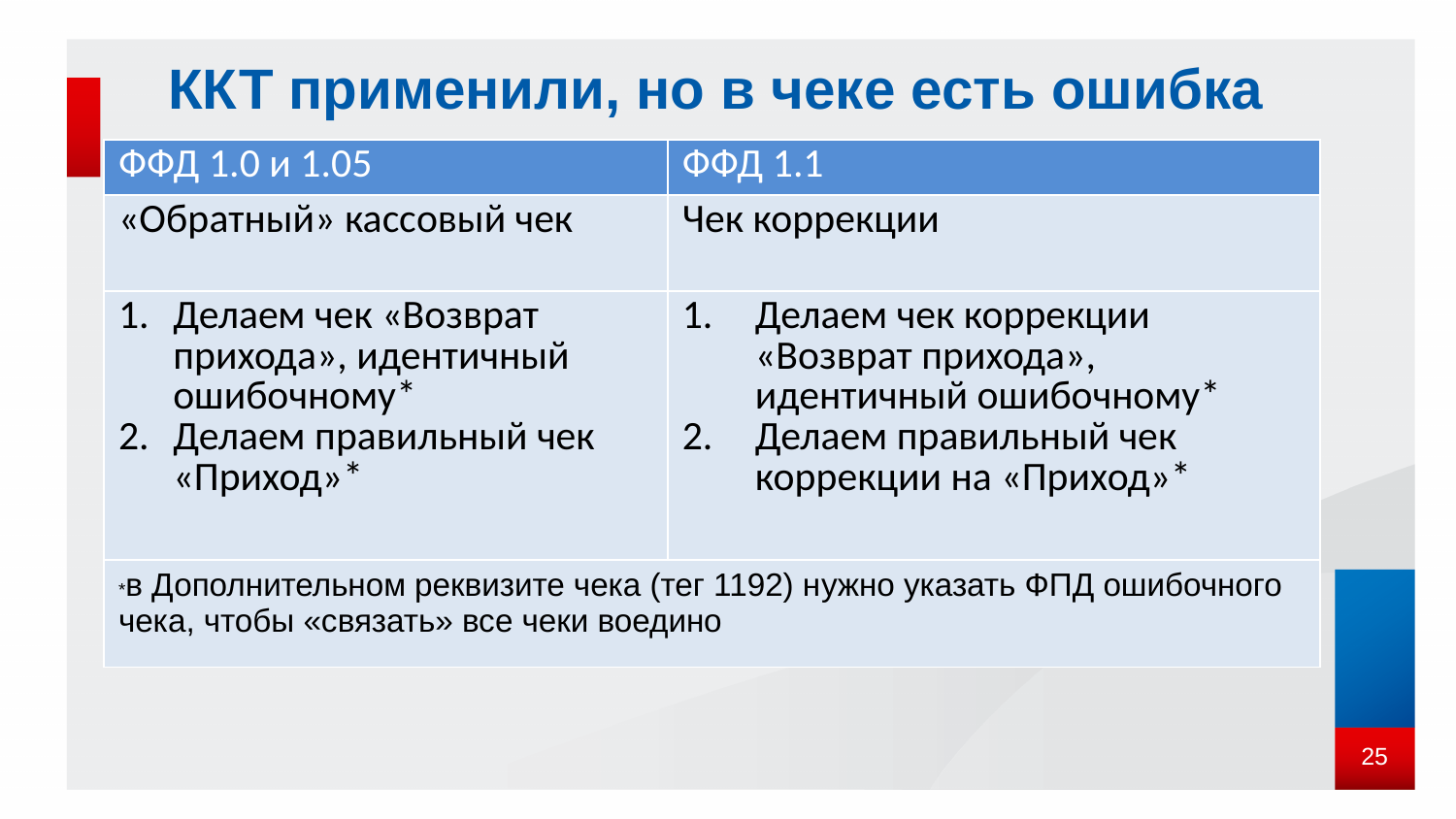

# ККТ применили, но в чеке есть ошибка
| ФФД 1.0 и 1.05 | ФФД 1.1 |
| --- | --- |
| «Обратный» кассовый чек | Чек коррекции |
| Делаем чек «Возврат прихода», идентичный ошибочному\* Делаем правильный чек «Приход»\* | Делаем чек коррекции «Возврат прихода», идентичный ошибочному\* Делаем правильный чек коррекции на «Приход»\* |
| \*в Дополнительном реквизите чека (тег 1192) нужно указать ФПД ошибочного чека, чтобы «связать» все чеки воедино |  |
25